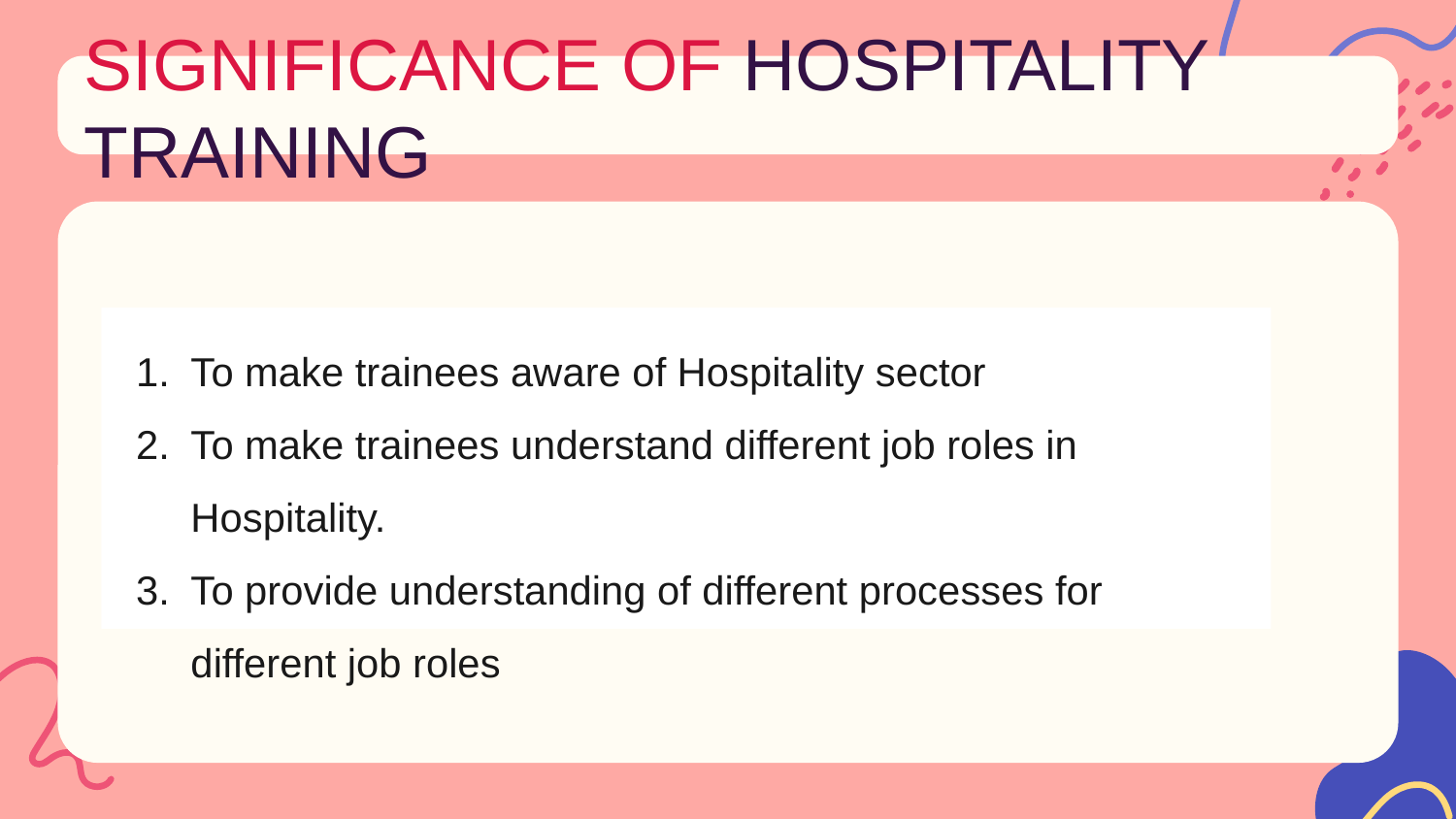

# SIGNIFICANCE OF HOSPITALITY TRAINING
To make trainees aware of Hospitality sector
To make trainees understand different job roles in Hospitality.
To provide understanding of different processes for different job roles